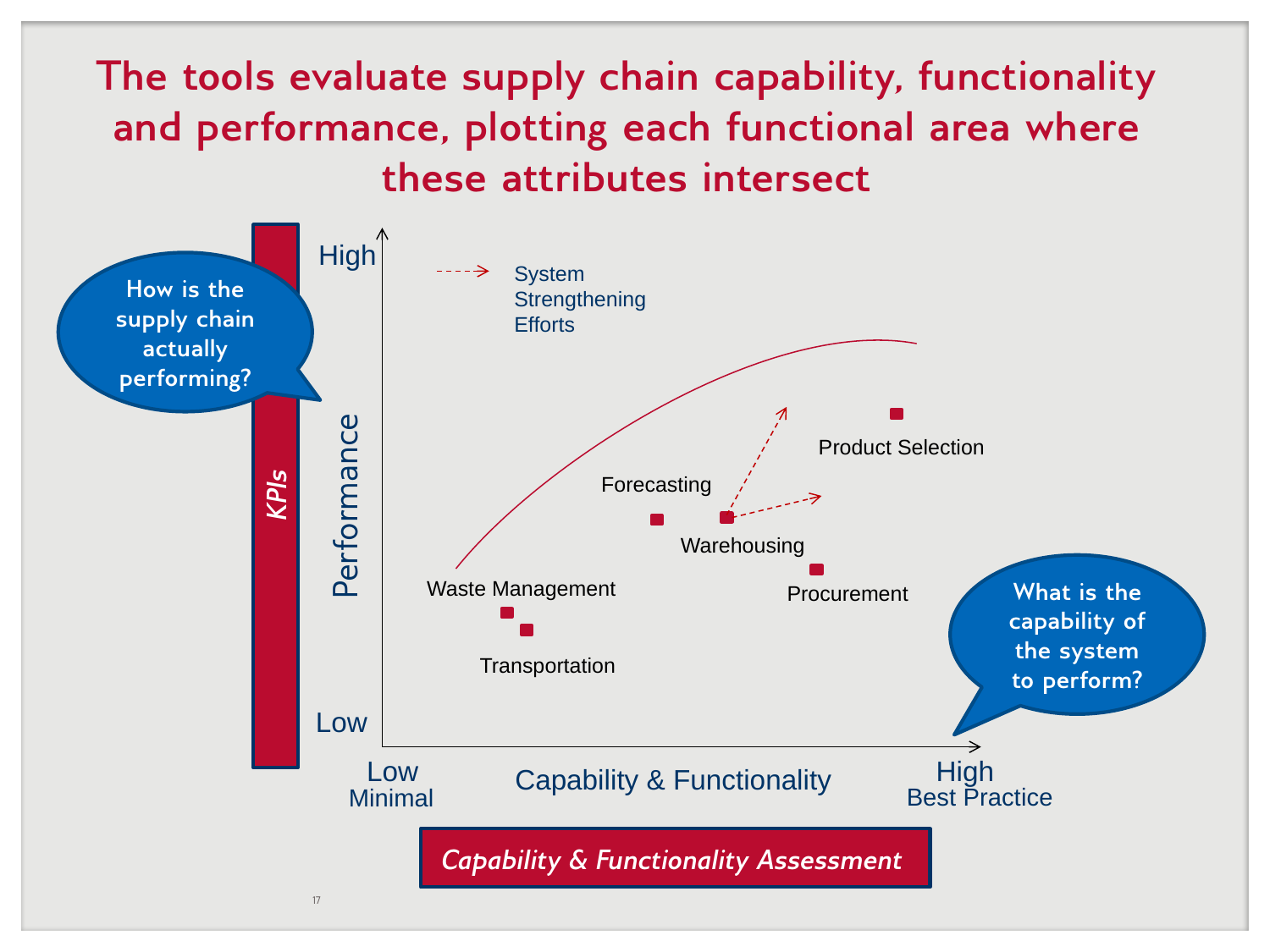

# The tools evaluate supply chain capability, functionality and performance, plotting each functional area where these attributes intersect
High
How is the supply chain actually performing?
System Strengthening Efforts

Performance

Product Selection
Forecasting
KPIs

Warehousing
What is the capability of the system to perform?

Waste Management
Procurement

Transportation
Low
High
Low
Capability & Functionality
Best Practice
Minimal
Capability & Functionality Assessment
17